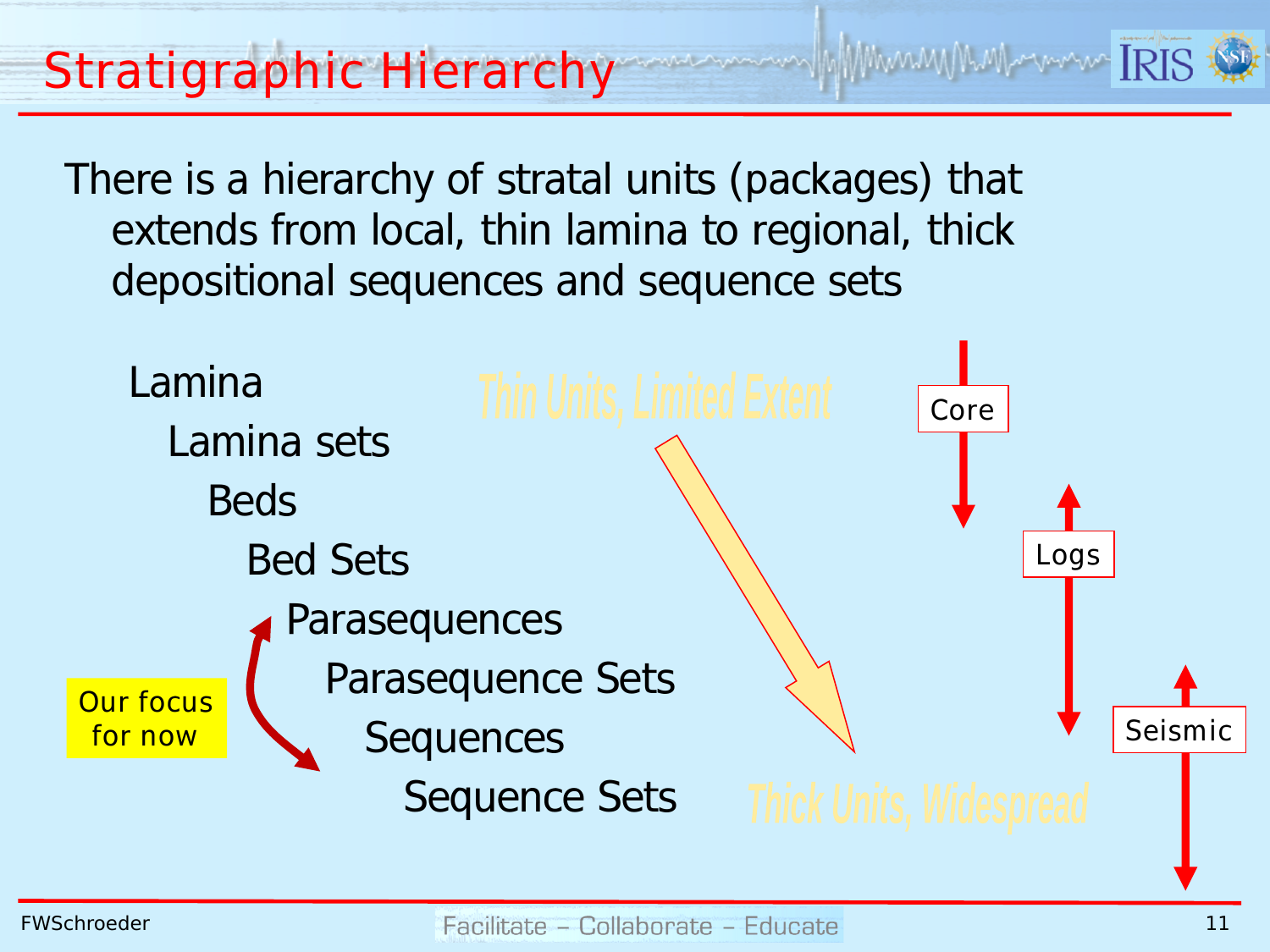

# Stratigraphic Hierarchy
There is a hierarchy of stratal units (packages) that extends from local, thin lamina to regional, thick depositional sequences and sequence sets

Core
Lamina
   Lamina sets
      Beds
         Bed Sets
            Parasequences
               Parasequence Sets
                  Sequences
                     Sequence Sets
Thin Units, Limited Extent

Thick Units, Widespread

Logs

Our focus
for now

Seismic